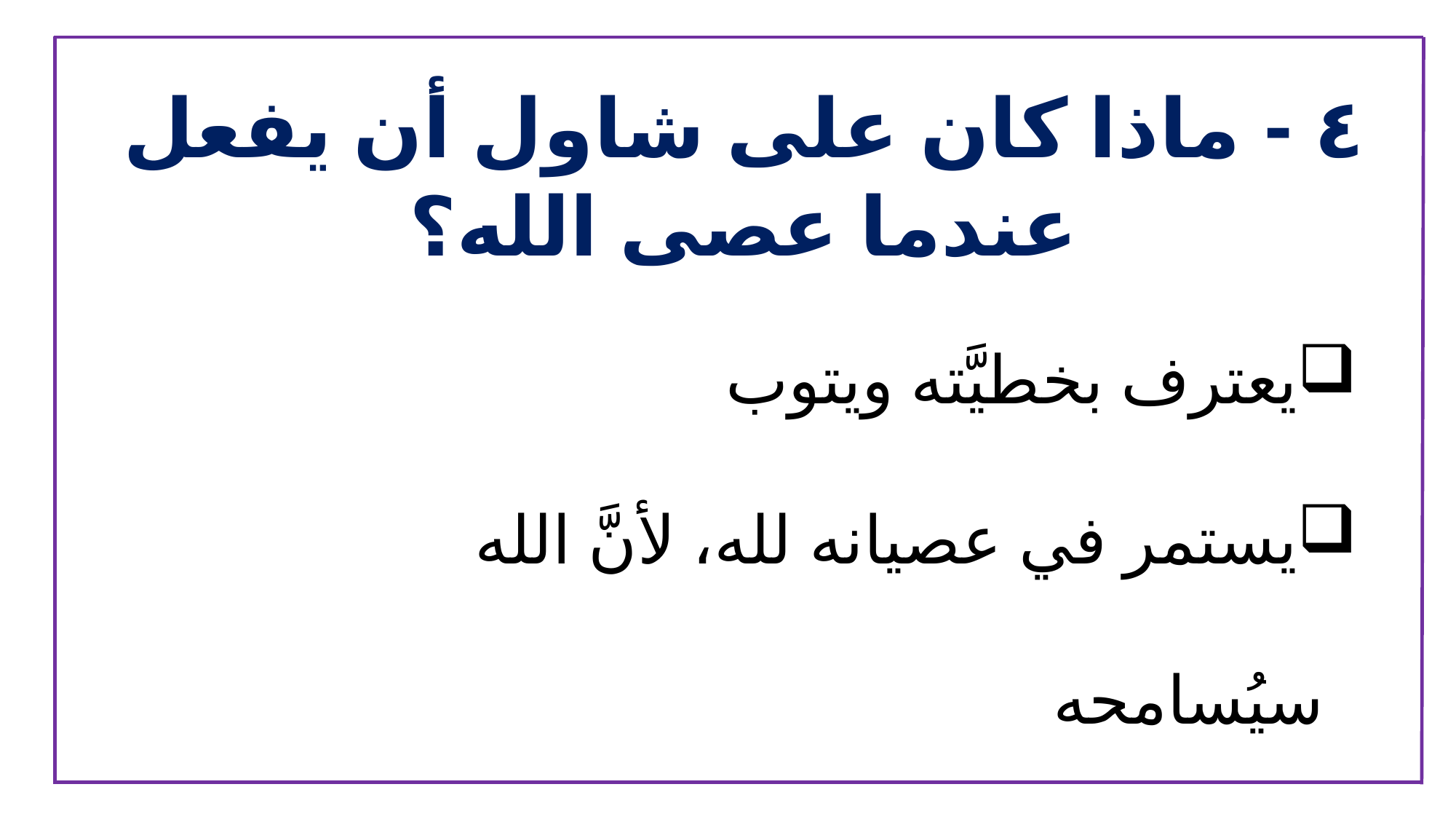

٤ - ماذا كان على شاول أن يفعل عندما عصى الله؟
يعترف بخطيَّته ويتوب
يستمر في عصيانه لله، لأنَّ الله سيُسامحه
يتنازل عن الحكم لغيره